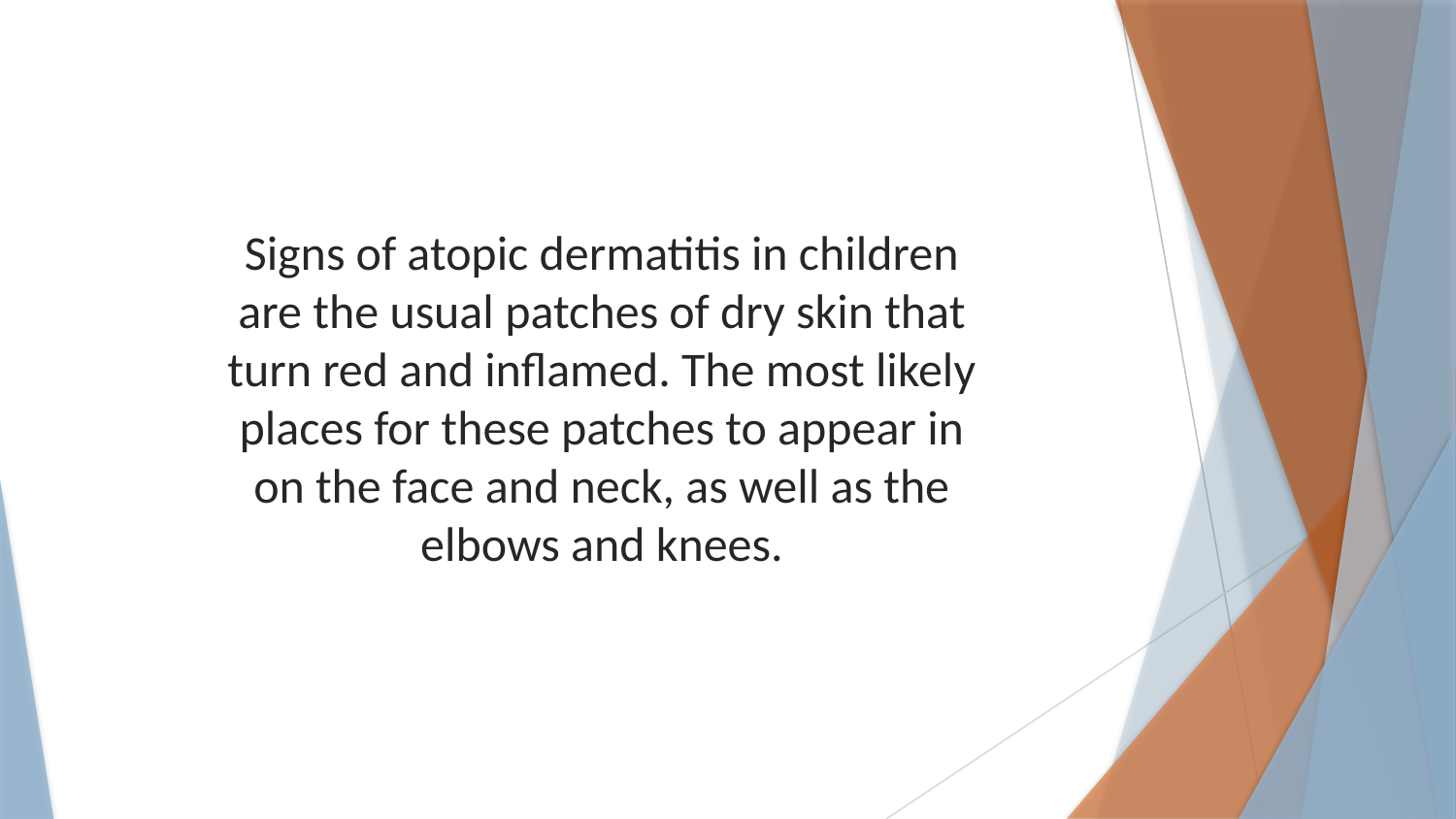

Signs of atopic dermatitis in children are the usual patches of dry skin that turn red and inflamed. The most likely places for these patches to appear in on the face and neck, as well as the elbows and knees.